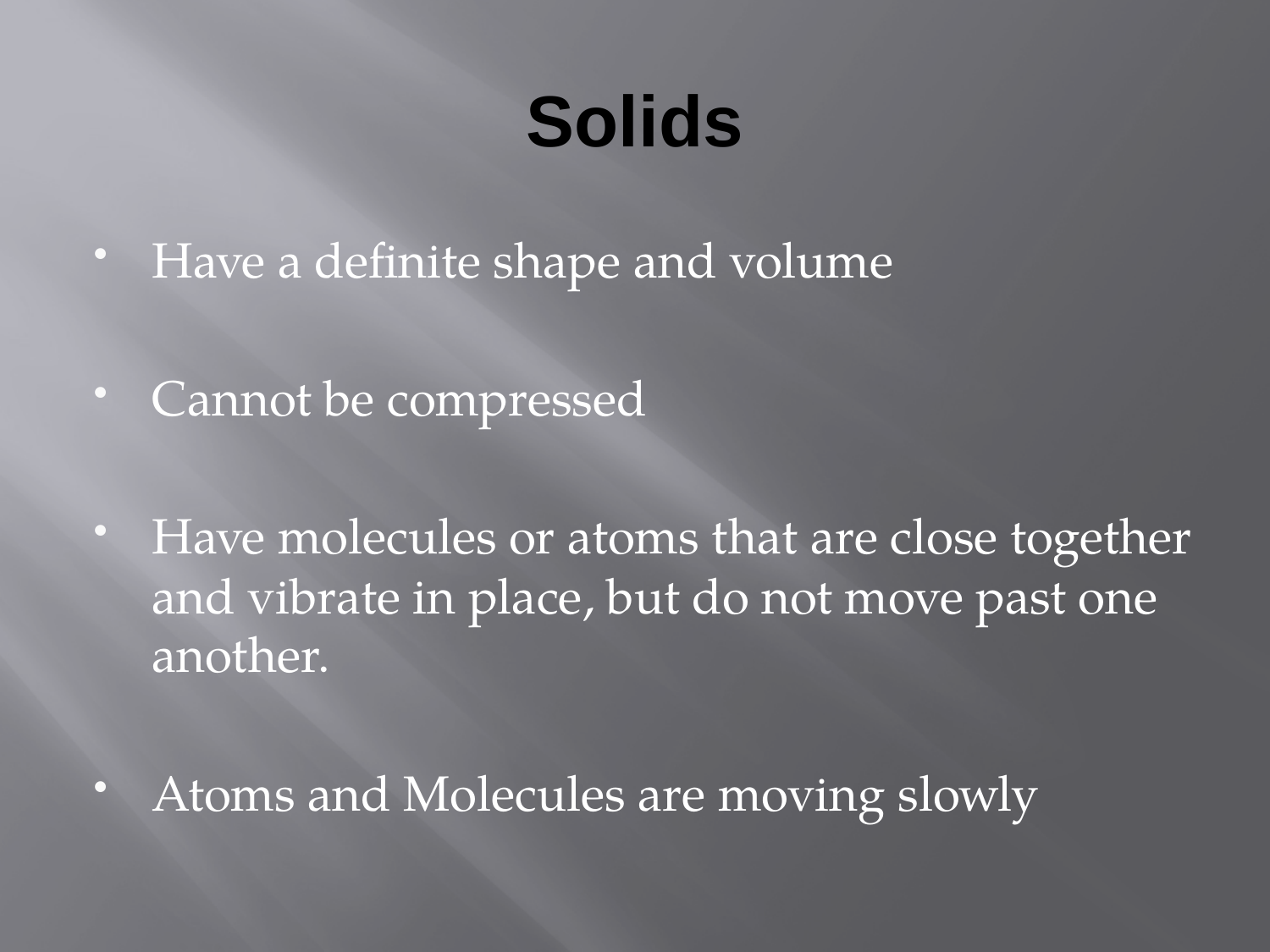

# Solids
Have a definite shape and volume

Cannot be compressed

Have molecules or atoms that are close together and vibrate in place, but do not move past one another.

Atoms and Molecules are moving slowly